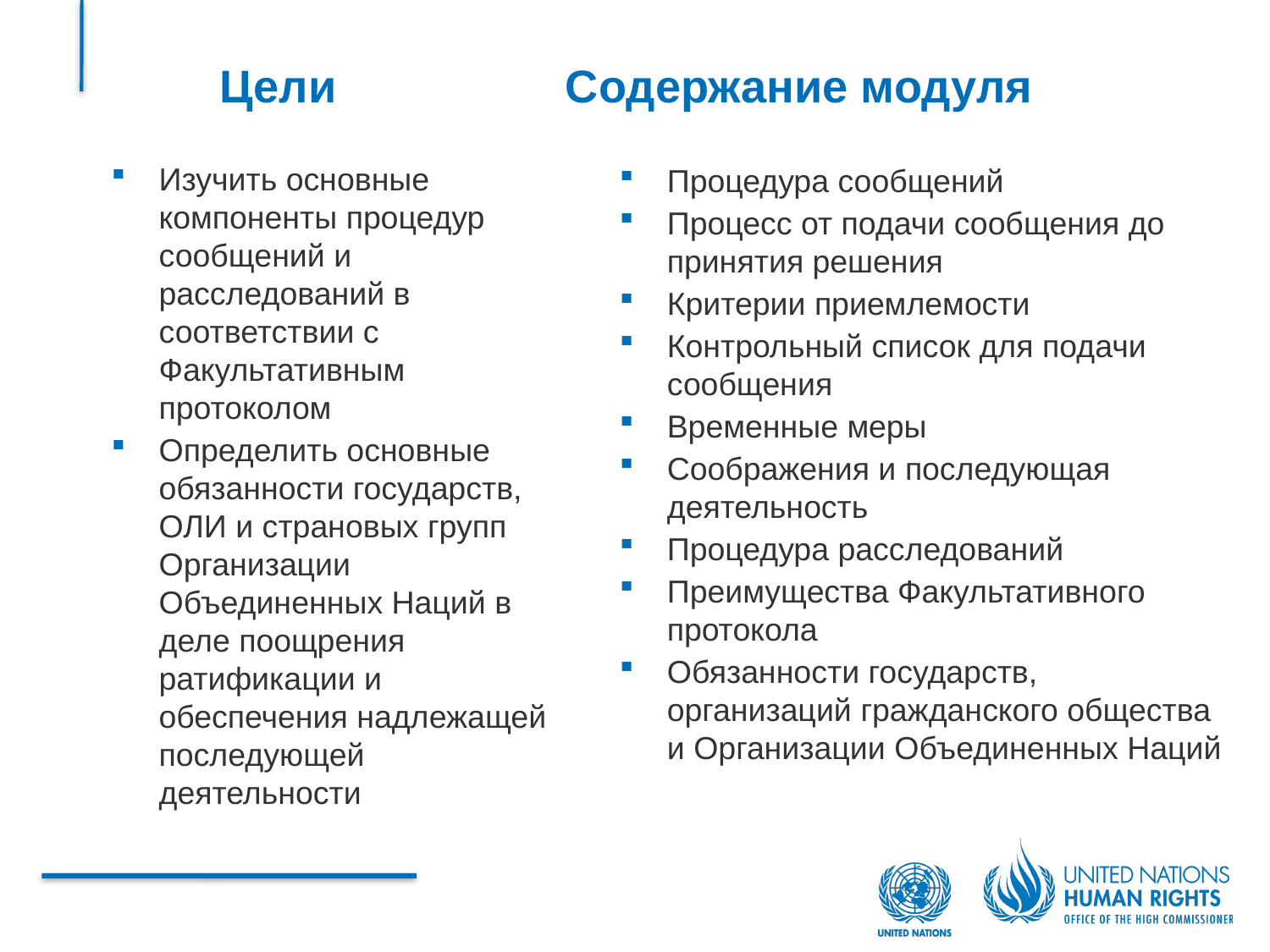

Цели
Содержание модуля
Изучить основные компоненты процедур сообщений и расследований в соответствии с Факультативным протоколом
Определить основные обязанности государств, ОЛИ и страновых групп Организации Объединенных Наций в деле поощрения ратификации и обеспечения надлежащей последующей деятельности
Процедура сообщений
Процесс от подачи сообщения до принятия решения
Критерии приемлемости
Контрольный список для подачи сообщения
Временные меры
Соображения и последующая деятельность
Процедура расследований
Преимущества Факультативного протокола
Обязанности государств, организаций гражданского общества и Организации Объединенных Наций